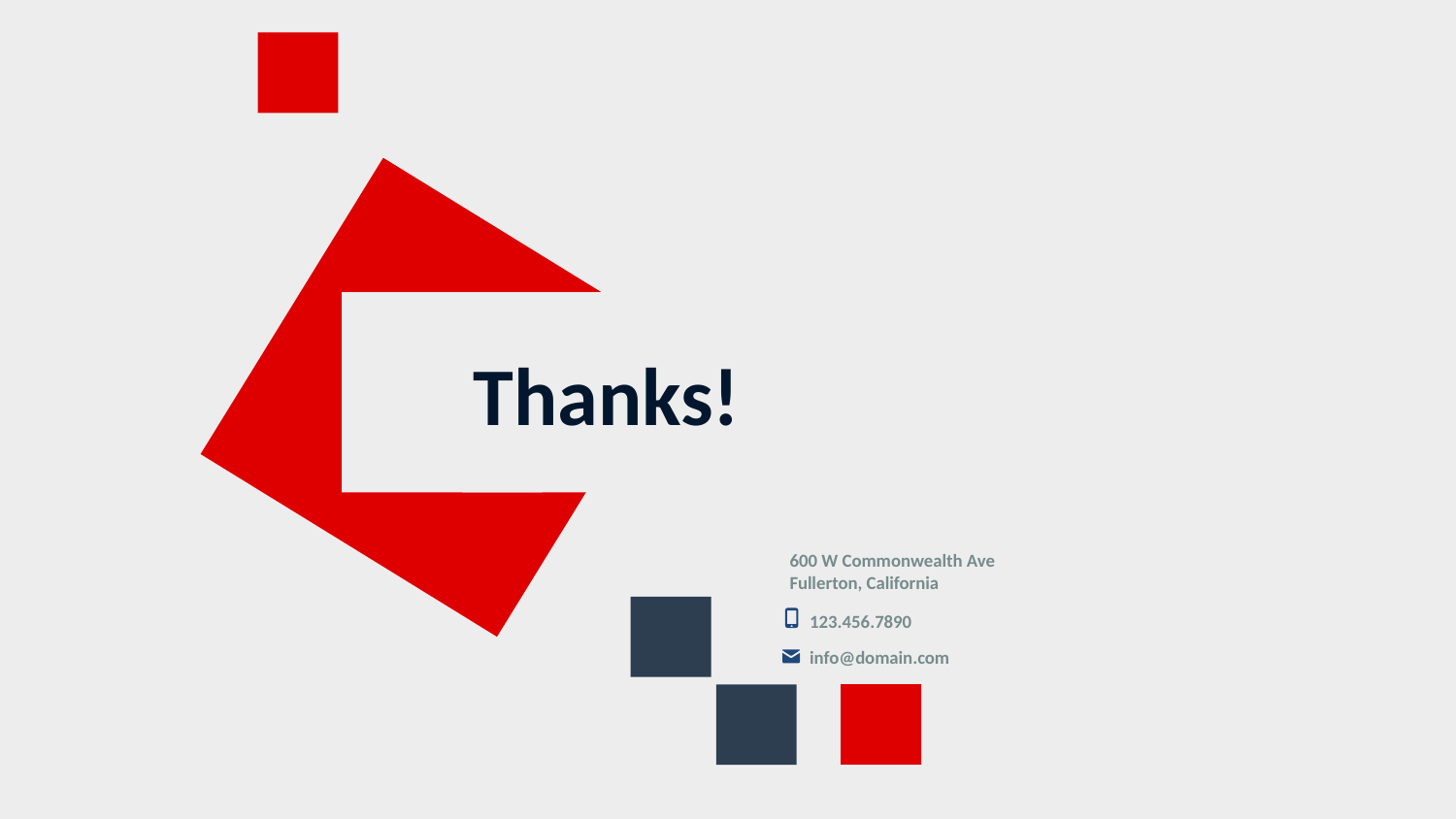

Thanks!
600 W Commonwealth Ave
Fullerton, California
123.456.7890
info@domain.com